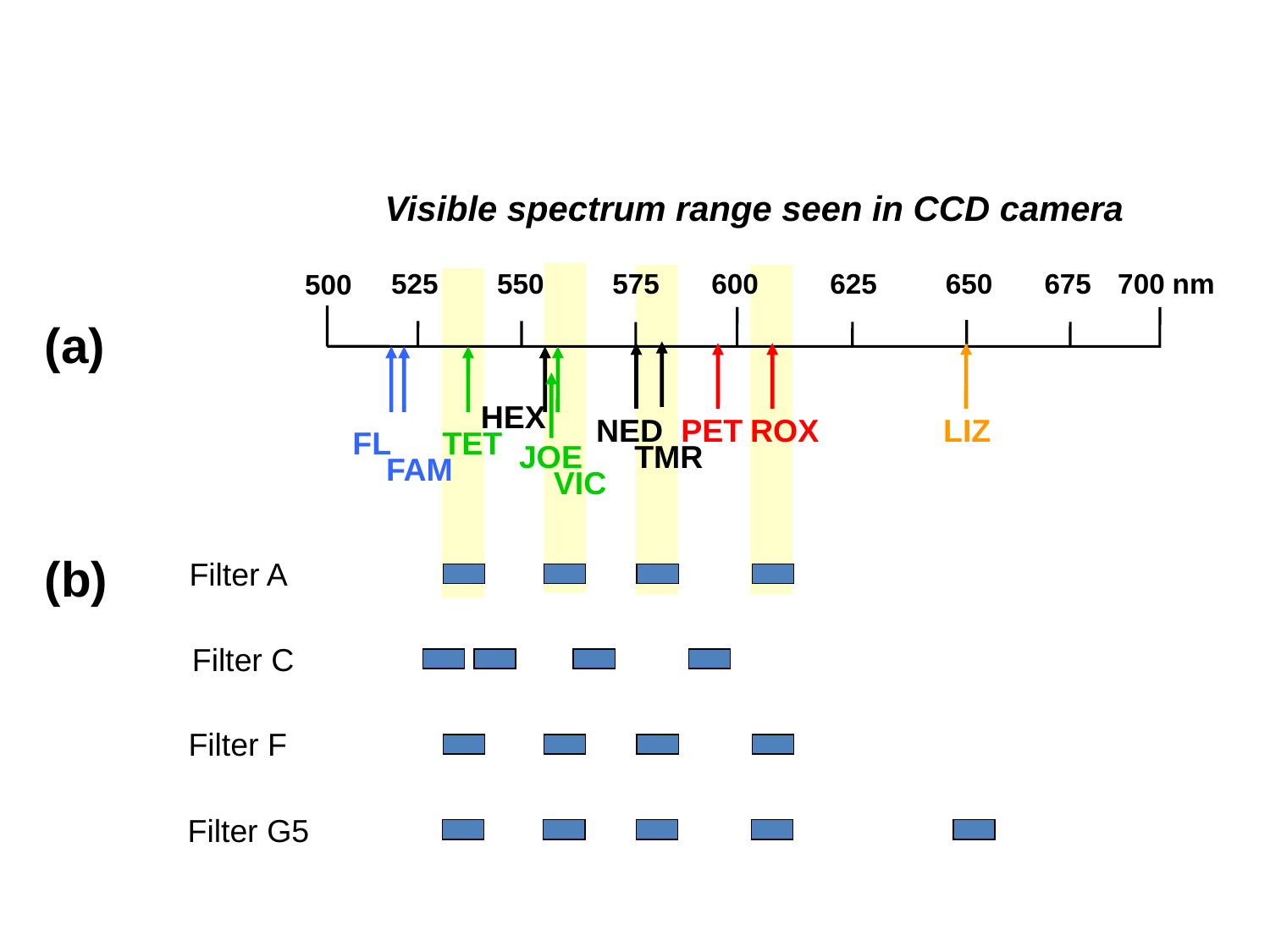

Visible spectrum range seen in CCD camera
525
550
575
600
625
650
675
700 nm
500

(a)

HEX
NED
PET
ROX
LIZ
FL
TET
JOE
TMR
FAM
VIC
(b)
Filter A

Filter C

Filter F

Filter G5